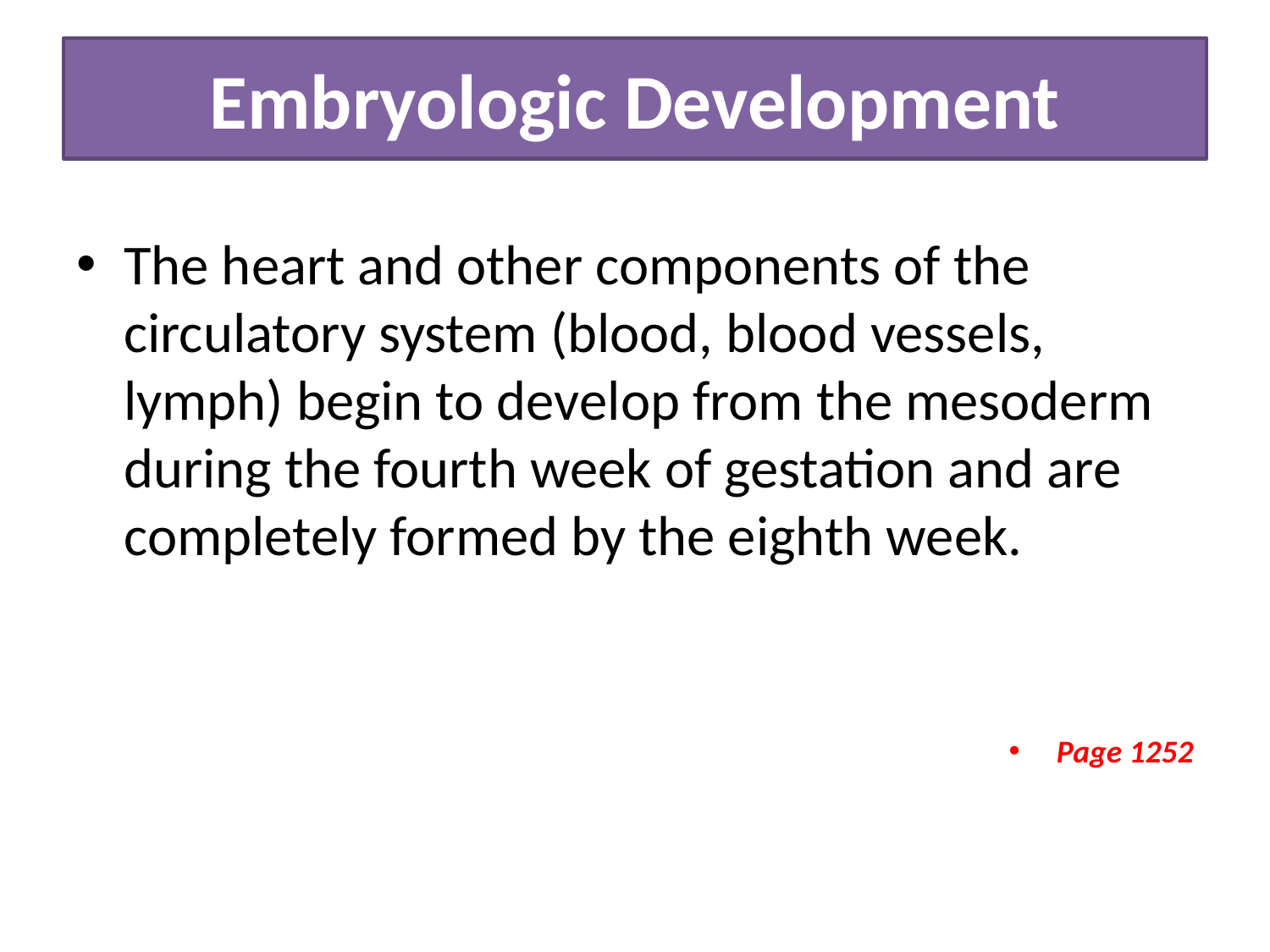

# Embryologic Development
The heart and other components of the circulatory system (blood, blood vessels, lymph) begin to develop from the mesoderm during the fourth week of gestation and are completely formed by the eighth week.

Page 1252